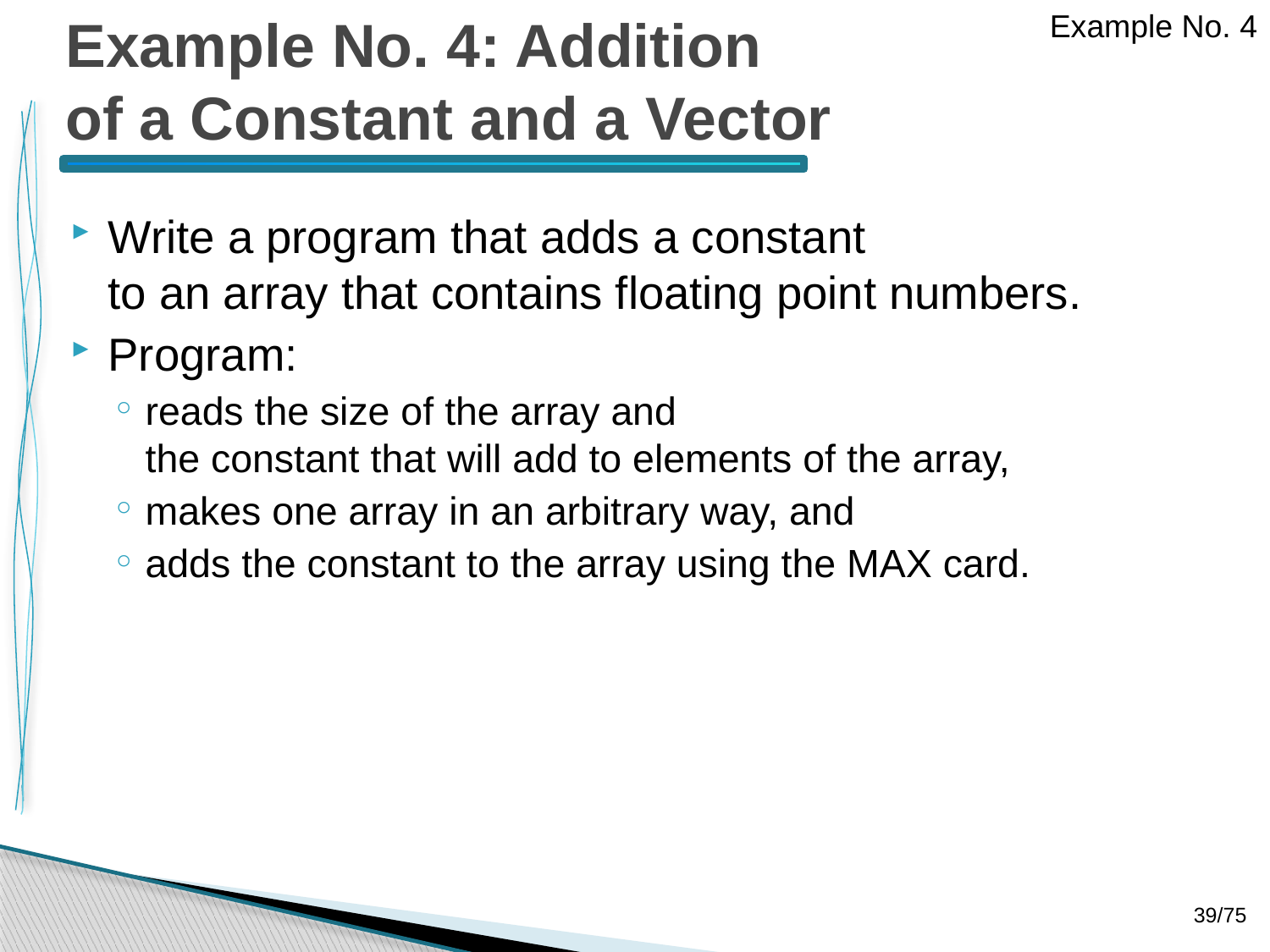

# Example No. 4: Addition of a Constant and a Vector
Example No. 4
Write a program that adds a constant
to an array that contains floating point numbers.
Program:
reads the size of the array and
the constant that will add to elements of the array,
makes one array in an arbitrary way, and
adds the constant to the array using the MAX card.